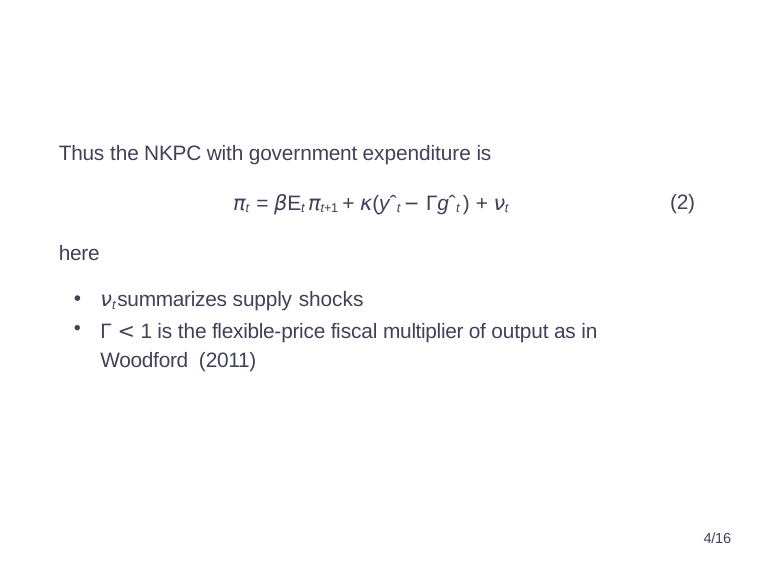

Thus the NKPC with government expenditure is
πt = βEt πt+1 + κ(yˆt − Γgˆt ) + νt
here
νt summarizes supply shocks
(2)
Γ < 1 is the flexible-price fiscal multiplier of output as in Woodford  (2011)
4/16